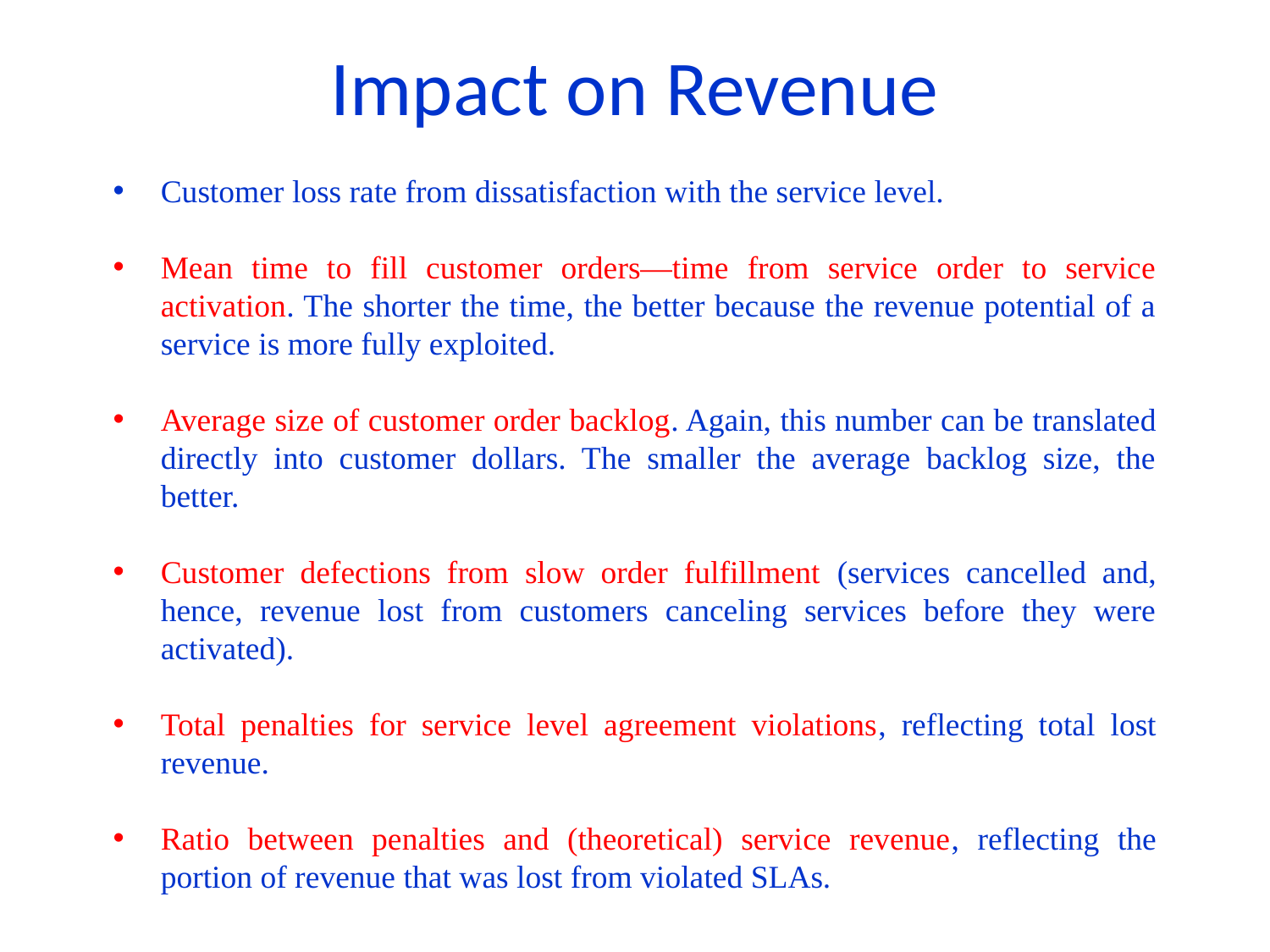

Impact on Revenue
Customer loss rate from dissatisfaction with the service level.

Mean time to fill customer orders—time from service order to service activation. The shorter the time, the better because the revenue potential of a service is more fully exploited.

Average size of customer order backlog. Again, this number can be translated directly into customer dollars. The smaller the average backlog size, the better.

Customer defections from slow order fulfillment (services cancelled and, hence, revenue lost from customers canceling services before they were activated).

Total penalties for service level agreement violations, reflecting total lost revenue.

Ratio between penalties and (theoretical) service revenue, reflecting the portion of revenue that was lost from violated SLAs.